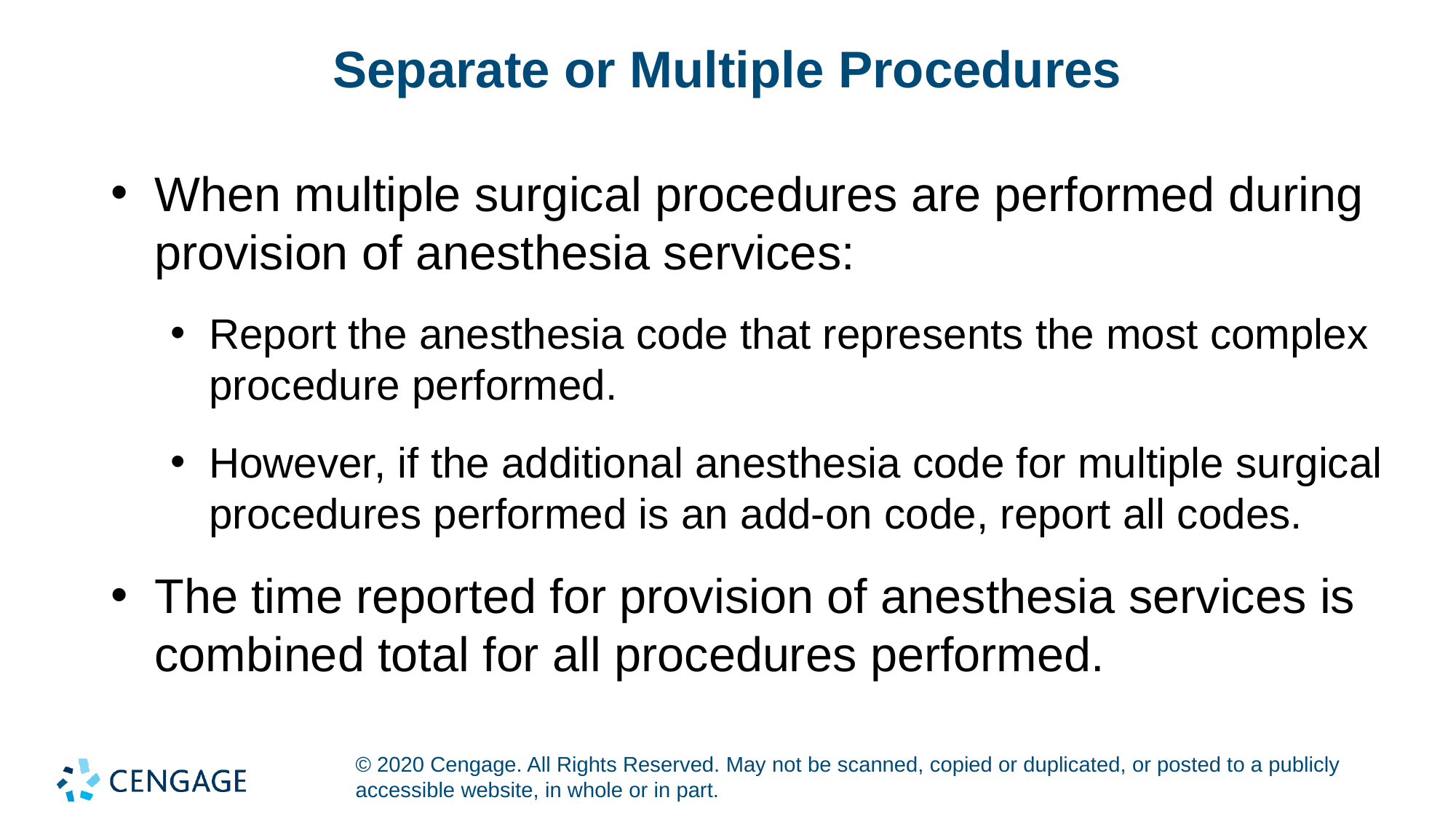

# Separate or Multiple Procedures
When multiple surgical procedures are performed during provision of anesthesia services:
Report the anesthesia code that represents the most complex procedure performed.
However, if the additional anesthesia code for multiple surgical procedures performed is an add-on code, report all codes.
The time reported for provision of anesthesia services is combined total for all procedures performed.